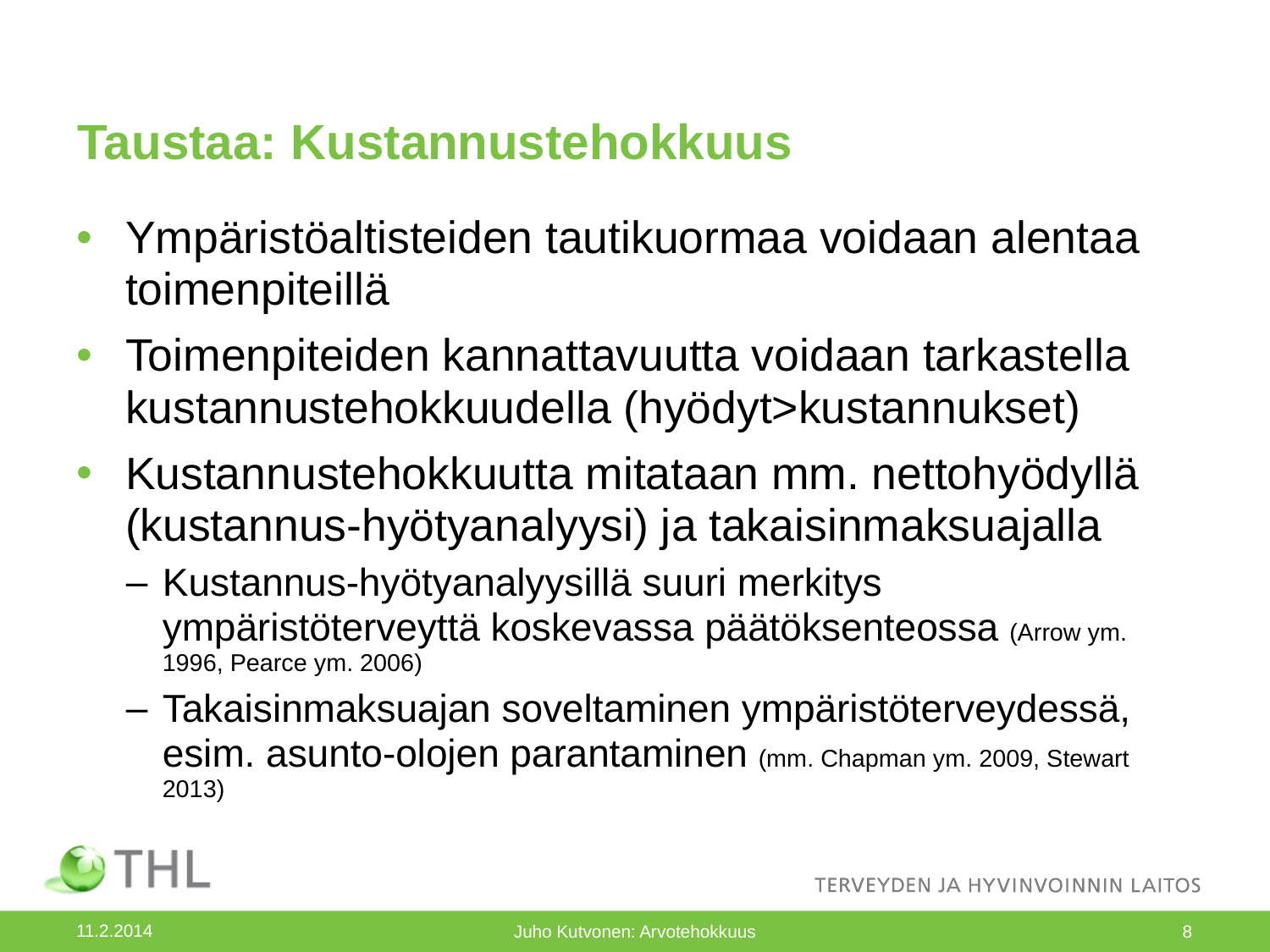

# Taustaa: Kustannustehokkuus
Ympäristöaltisteiden tautikuormaa voidaan alentaa toimenpiteillä
Toimenpiteiden kannattavuutta voidaan tarkastella kustannustehokkuudella (hyödyt>kustannukset)
Kustannustehokkuutta mitataan mm. nettohyödyllä (kustannus-hyötyanalyysi) ja takaisinmaksuajalla
Kustannus-hyötyanalyysillä suuri merkitys ympäristöterveyttä koskevassa päätöksenteossa (Arrow ym. 1996, Pearce ym. 2006)
Takaisinmaksuajan soveltaminen ympäristöterveydessä, esim. asunto-olojen parantaminen (mm. Chapman ym. 2009, Stewart 2013)

11.2.2014
Juho Kutvonen: Arvotehokkuus
8